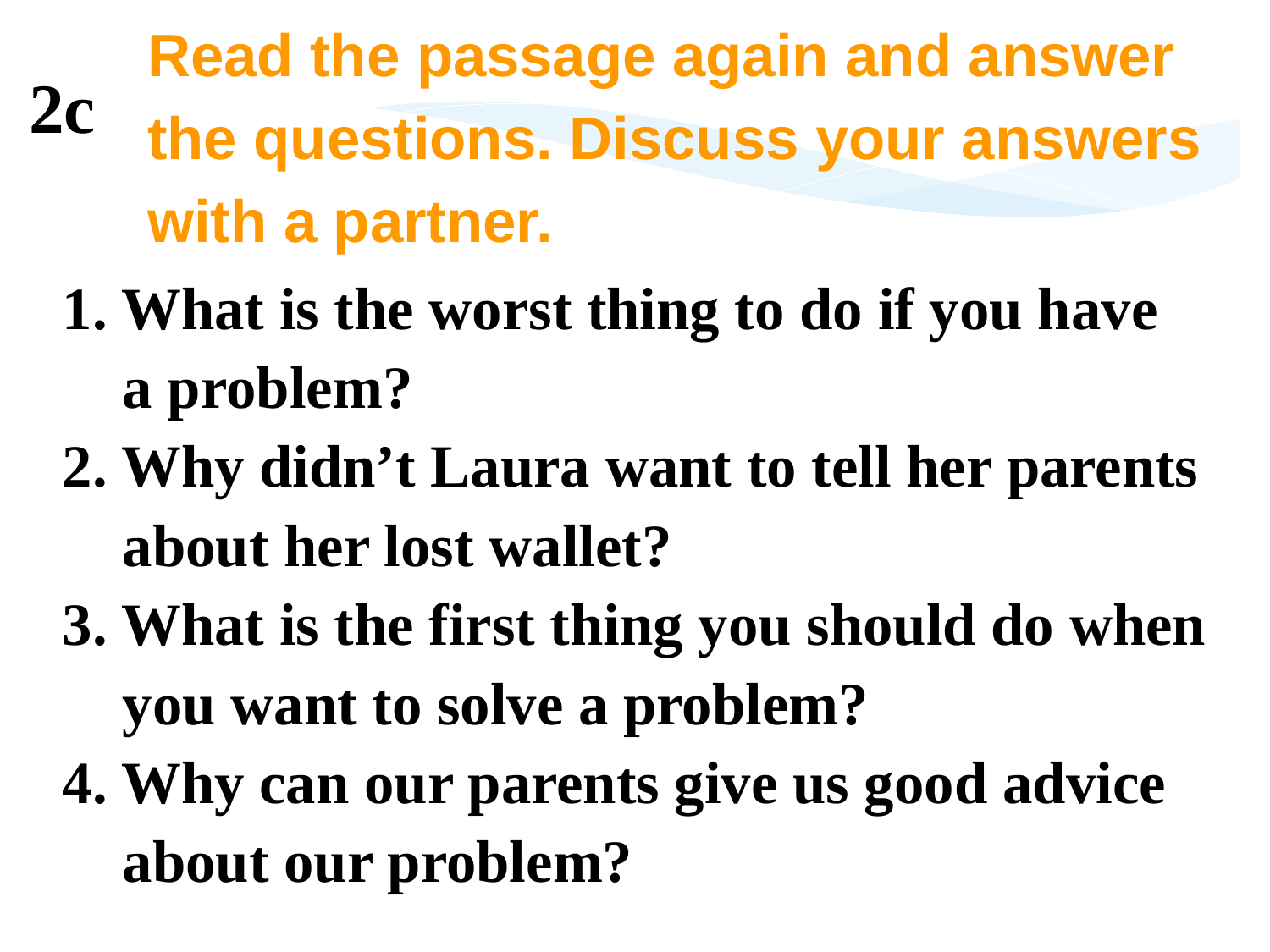

Read the passage again and answer the questions. Discuss your answers with a partner.
2c
1. What is the worst thing to do if you have
    a problem?
2. Why didn’t Laura want to tell her parents
    about her lost wallet?
3. What is the first thing you should do when
    you want to solve a problem?
4. Why can our parents give us good advice
    about our problem?